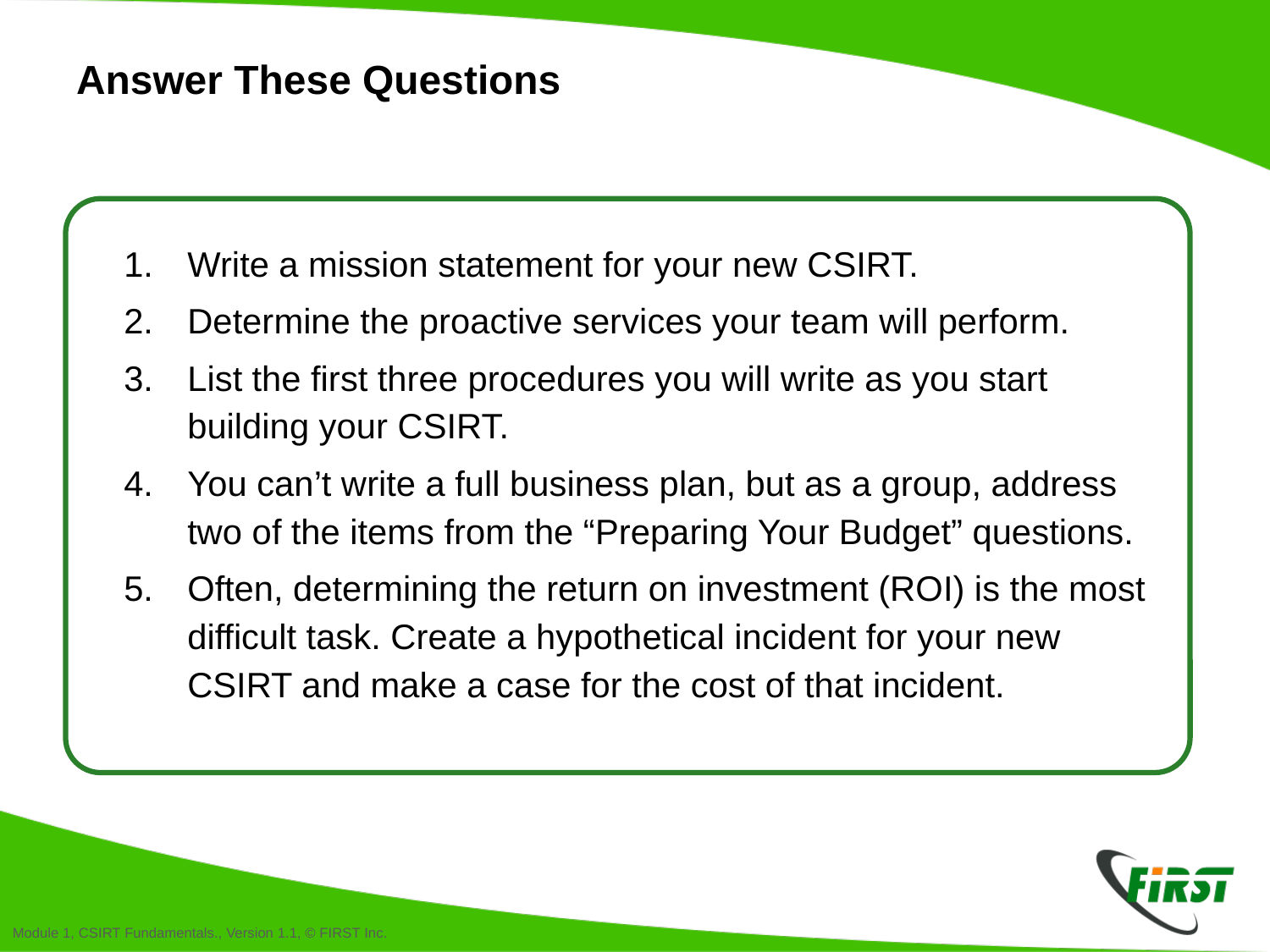

# Answer These Questions

Write a mission statement for your new CSIRT.
Determine the proactive services your team will perform.
List the first three procedures you will write as you start building your CSIRT.
You can’t write a full business plan, but as a group, address two of the items from the “Preparing Your Budget” questions.
Often, determining the return on investment (ROI) is the most difficult task. Create a hypothetical incident for your new CSIRT and make a case for the cost of that incident.